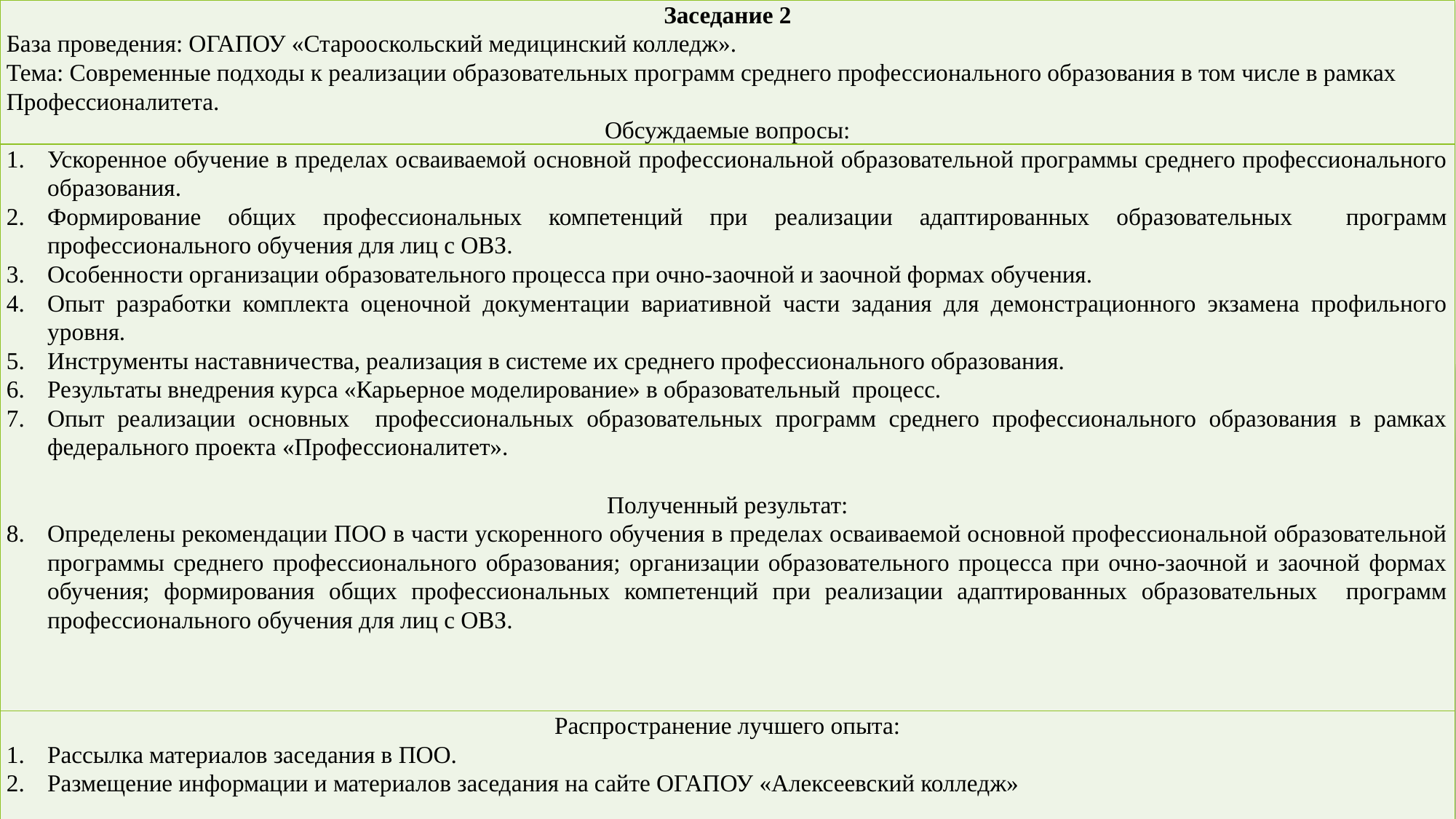

| Заседание 2 База проведения: ОГАПОУ «Старооскольский медицинский колледж». Тема: Современные подходы к реализации образовательных программ среднего профессионального образования в том числе в рамках Профессионалитета. Обсуждаемые вопросы: |
| --- |
| Ускоренное обучение в пределах осваиваемой основной профессиональной образовательной программы среднего профессионального образования. Формирование общих профессиональных компетенций при реализации адаптированных образовательных программ профессионального обучения для лиц с ОВЗ. Особенности организации образовательного процесса при очно-заочной и заочной формах обучения. Опыт разработки комплекта оценочной документации вариативной части задания для демонстрационного экзамена профильного уровня. Инструменты наставничества, реализация в системе их среднего профессионального образования. Результаты внедрения курса «Карьерное моделирование» в образовательный процесс. Опыт реализации основных профессиональных образовательных программ среднего профессионального образования в рамках федерального проекта «Профессионалитет».   Полученный результат: Определены рекомендации ПОО в части ускоренного обучения в пределах осваиваемой основной профессиональной образовательной программы среднего профессионального образования; организации образовательного процесса при очно-заочной и заочной формах обучения; формирования общих профессиональных компетенций при реализации адаптированных образовательных программ профессионального обучения для лиц с ОВЗ. |
| Распространение лучшего опыта: Рассылка материалов заседания в ПОО. Размещение информации и материалов заседания на сайте ОГАПОУ «Алексеевский колледж» |